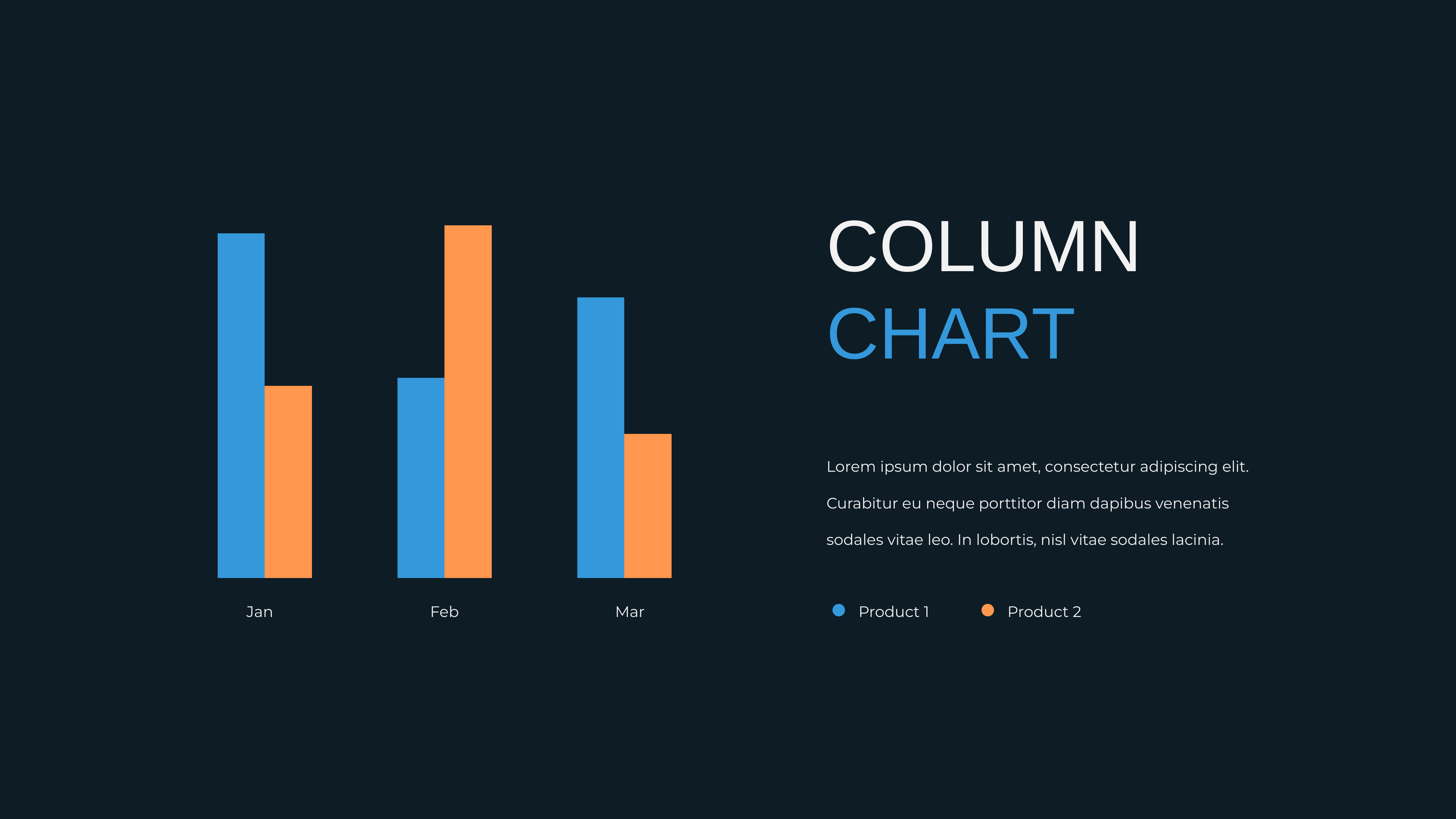

### Chart

| Category | Series 1 | Series 2 |
|---|---|---|
| Category 1 | 4.3 | 2.4 |
| Category 2 | 2.5 | 4.4 |
| Category 3 | 3.5 | 1.8 |
COLUMN
CHART
Lorem ipsum dolor sit amet, consectetur adipiscing elit. Curabitur eu neque porttitor diam dapibus venenatis sodales vitae leo. In lobortis, nisl vitae sodales lacinia.
Jan
Feb
Mar
Product 1
Product 2